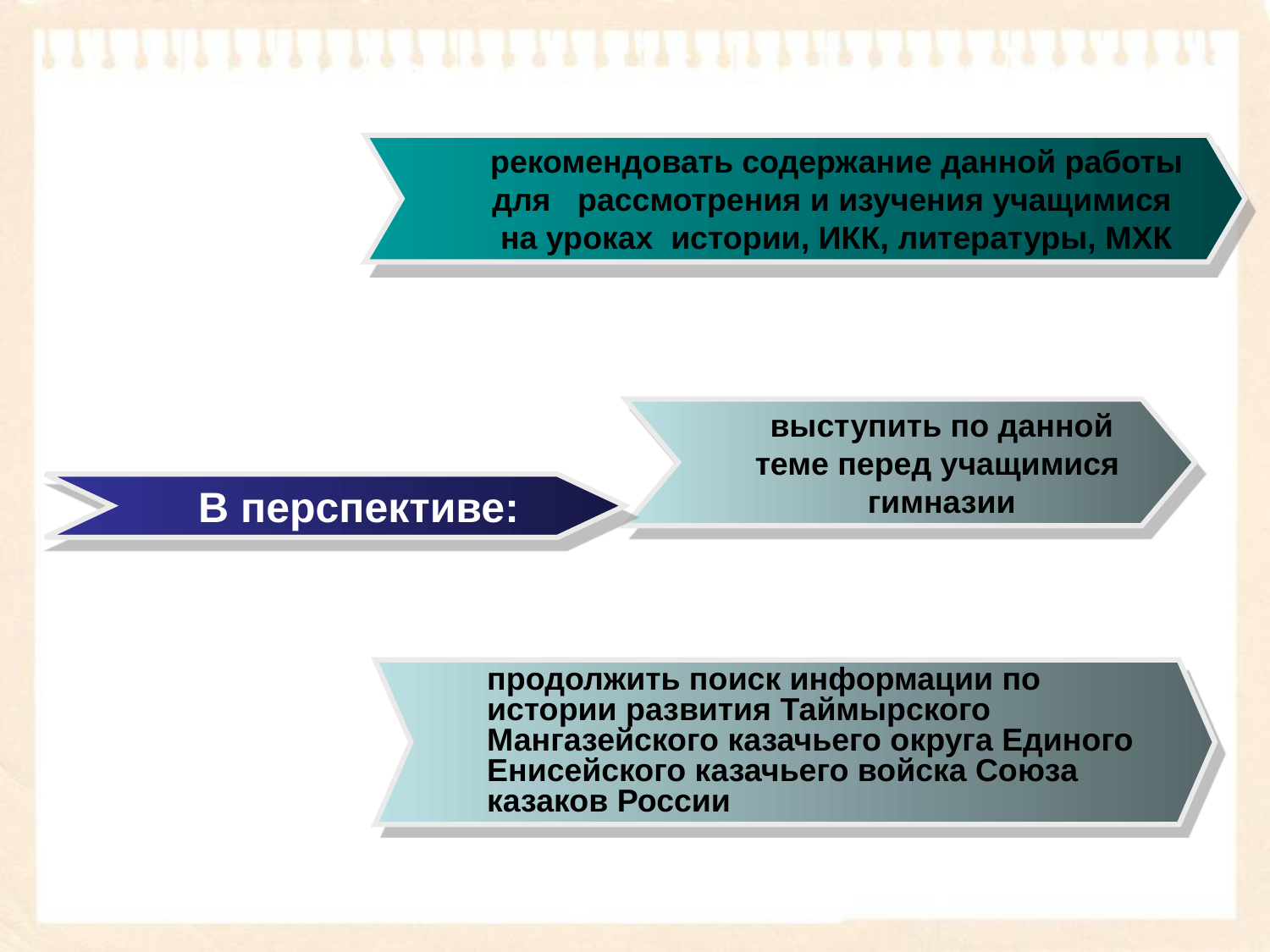

#
рекомендовать содержание данной работы для   рассмотрения и изучения учащимися  на уроках  истории, ИКК, литературы, МХК
выступить по данной теме перед учащимися  гимназии
    В перспективе:
продолжить поиск информации по истории развития Таймырского Мангазейского казачьего округа Единого Енисейского казачьего войска Союза казаков России